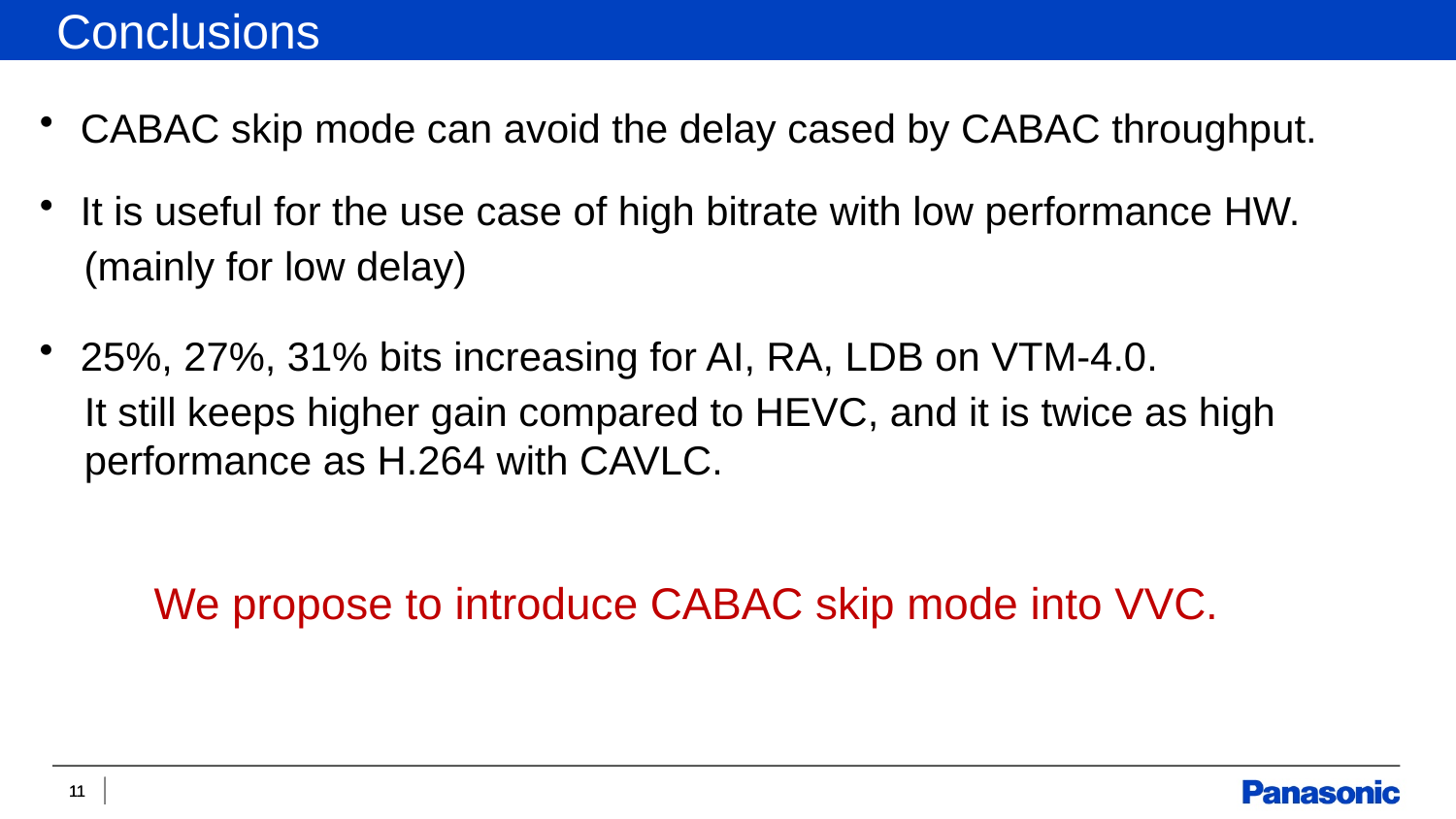

Conclusions
CABAC skip mode can avoid the delay cased by CABAC throughput.
It is useful for the use case of high bitrate with low performance HW.
    (mainly for low delay)
25%, 27%, 31% bits increasing for AI, RA, LDB on VTM-4.0.
It still keeps higher gain compared to HEVC, and it is twice as high performance as H.264 with CAVLC.
We propose to introduce CABAC skip mode into VVC.
11